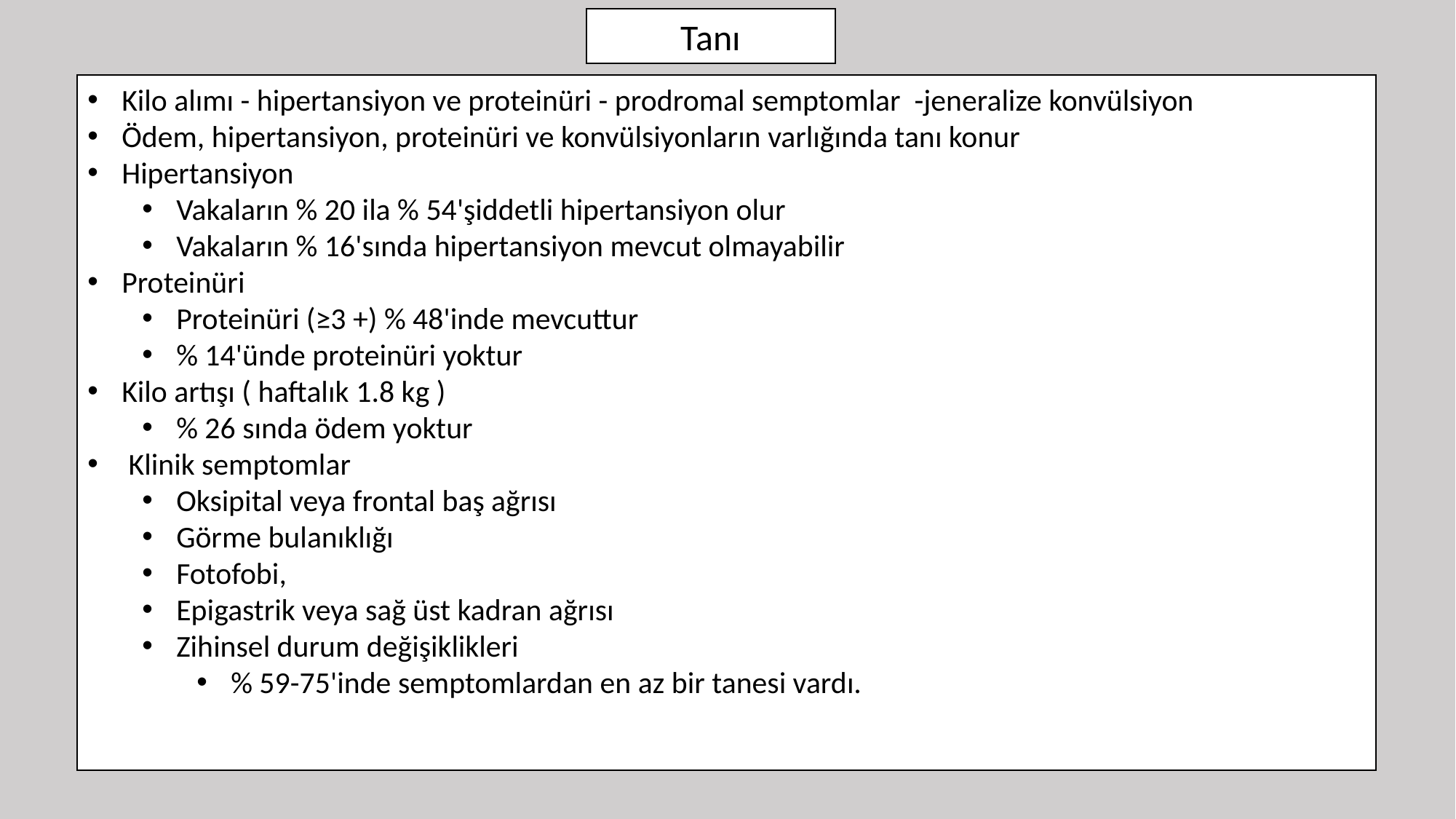

Tanı
Kilo alımı - hipertansiyon ve proteinüri - prodromal semptomlar  -jeneralize konvülsiyon
Ödem, hipertansiyon, proteinüri ve konvülsiyonların varlığında tanı konur
Hipertansiyon
Vakaların % 20 ila % 54'şiddetli hipertansiyon olur
Vakaların % 16'sında hipertansiyon mevcut olmayabilir
Proteinüri
Proteinüri (≥3 +) % 48'inde mevcuttur
% 14'ünde proteinüri yoktur
Kilo artışı ( haftalık 1.8 kg )
% 26 sında ödem yoktur
Klinik semptomlar
Oksipital veya frontal baş ağrısı
Görme bulanıklığı
Fotofobi,
Epigastrik veya sağ üst kadran ağrısı
Zihinsel durum değişiklikleri
% 59-75'inde semptomlardan en az bir tanesi vardı.